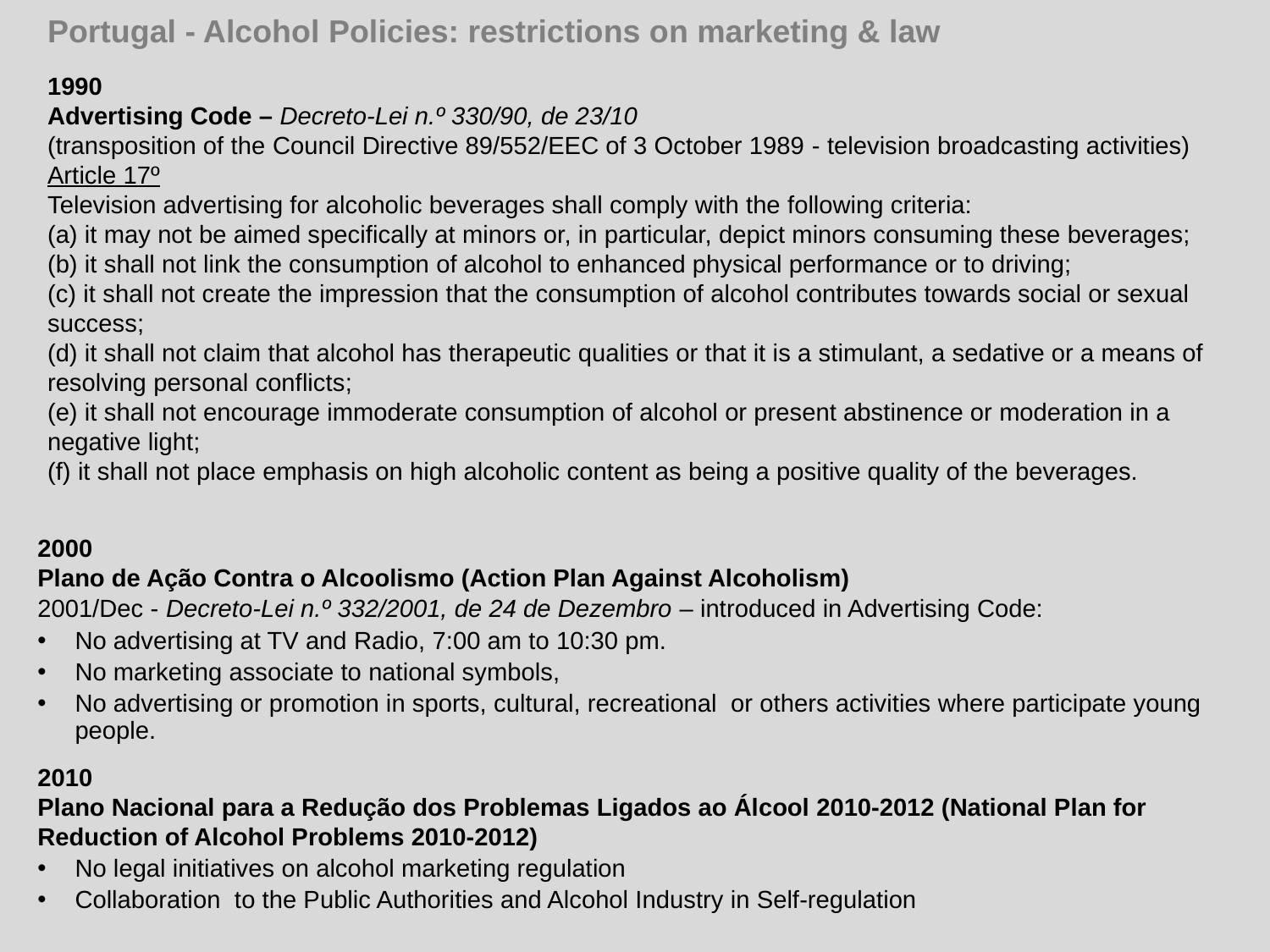

Portugal - Alcohol Policies: restrictions on marketing & law
1990
Advertising Code – Decreto-Lei n.º 330/90, de 23/10
(transposition of the Council Directive 89/552/EEC of 3 October 1989 - television broadcasting activities)
Article 17º
Television advertising for alcoholic beverages shall comply with the following criteria:
(a) it may not be aimed specifically at minors or, in particular, depict minors consuming these beverages;
(b) it shall not link the consumption of alcohol to enhanced physical performance or to driving;
(c) it shall not create the impression that the consumption of alcohol contributes towards social or sexual success;
(d) it shall not claim that alcohol has therapeutic qualities or that it is a stimulant, a sedative or a means of resolving personal conflicts;
(e) it shall not encourage immoderate consumption of alcohol or present abstinence or moderation in a negative light;
(f) it shall not place emphasis on high alcoholic content as being a positive quality of the beverages.
2000
Plano de Ação Contra o Alcoolismo (Action Plan Against Alcoholism)
2001/Dec - Decreto-Lei n.º 332/2001, de 24 de Dezembro – introduced in Advertising Code:
No advertising at TV and Radio, 7:00 am to 10:30 pm.
No marketing associate to national symbols,
No advertising or promotion in sports, cultural, recreational  or others activities where participate young people.
2010
Plano Nacional para a Redução dos Problemas Ligados ao Álcool 2010-2012 (National Plan for Reduction of Alcohol Problems 2010-2012)
No legal initiatives on alcohol marketing regulation
Collaboration  to the Public Authorities and Alcohol Industry in Self-regulation